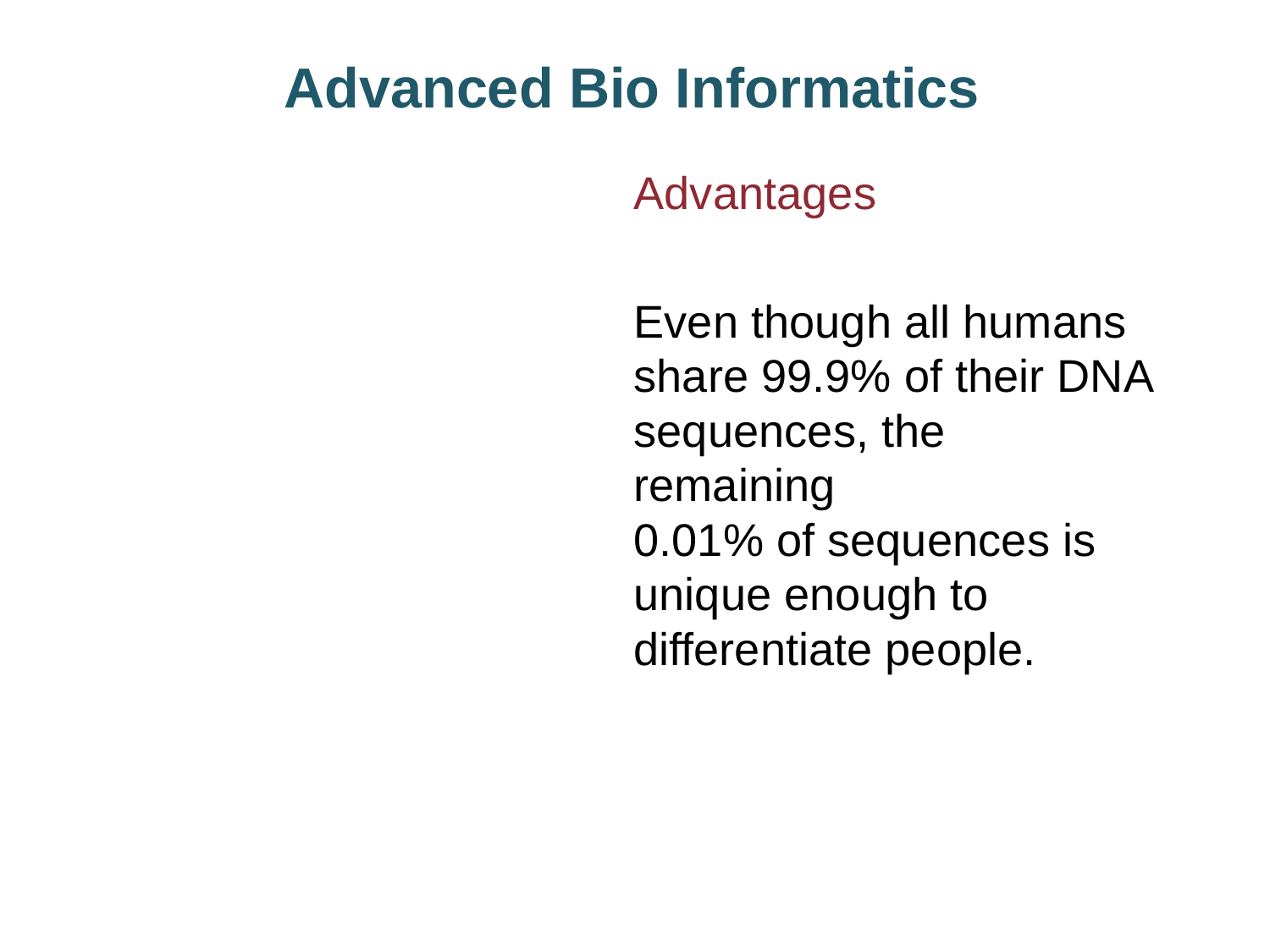

Advanced Bio Informatics
Advantages
Even though all humans share 99.9% of their DNA sequences, the remaining
0.01% of sequences is unique enough to differentiate people.